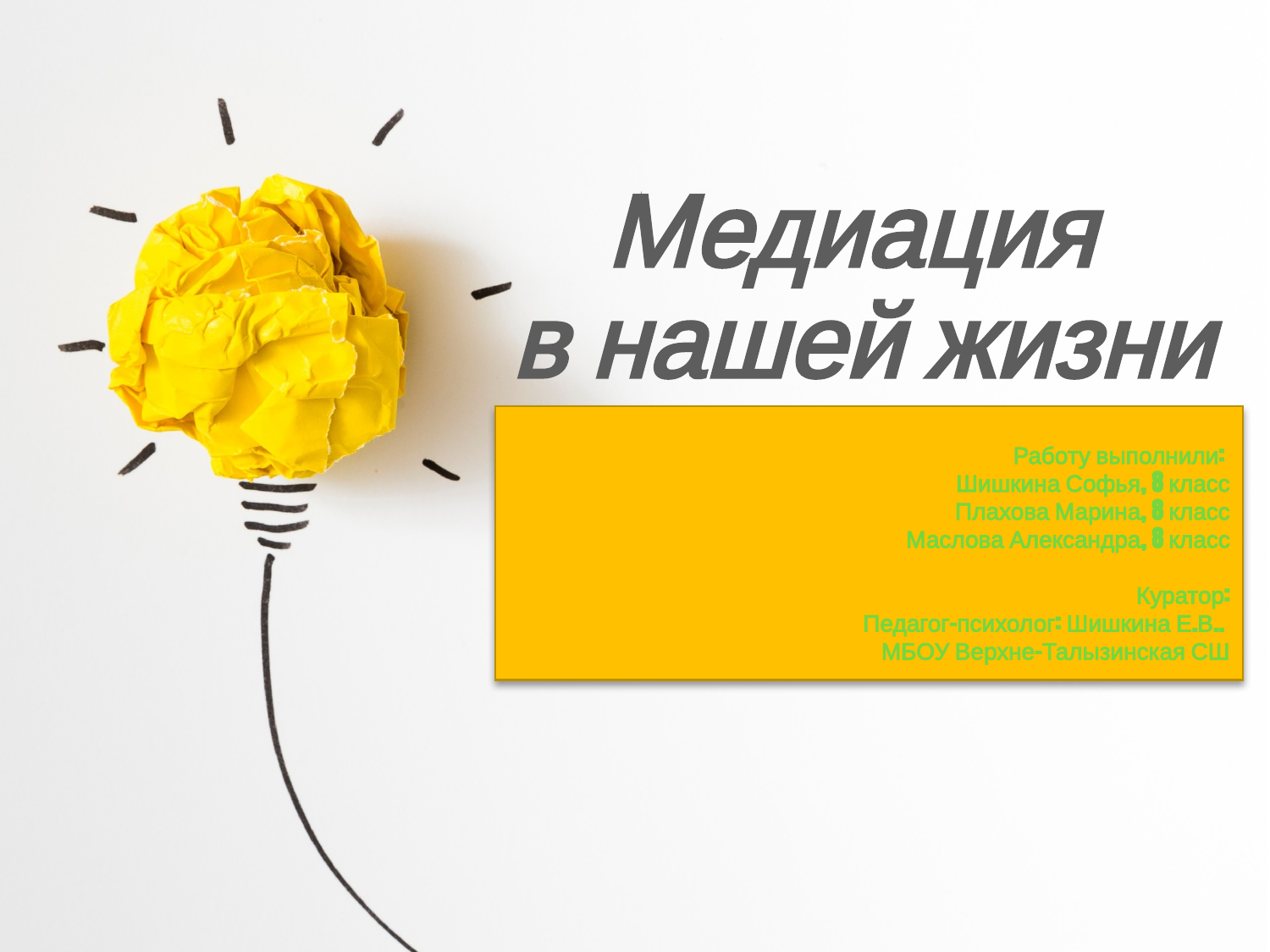

# Медиация в нашей жизни

Работу выполнили:
Шишкина Софья, 8 класс
Плахова Марина, 8 класс
Маслова Александра, 8 класс

Куратор:
Педагог-психолог: Шишкина Е.В..
МБОУ Верхне-Талызинская СШ